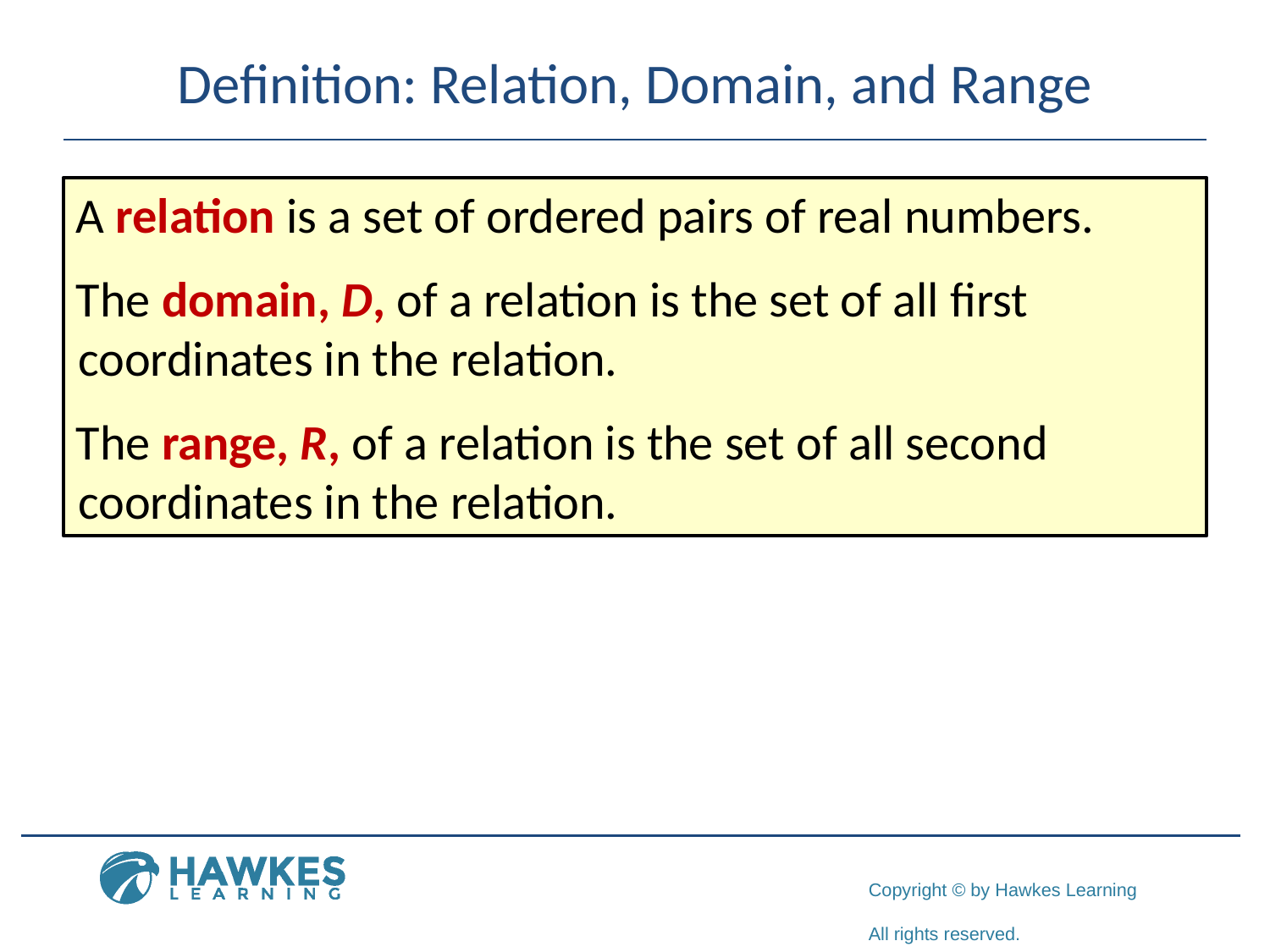

# Definition: Relation, Domain, and Range
A relation is a set of ordered pairs of real numbers.
The domain, D, of a relation is the set of all first coordinates in the relation.
The range, R, of a relation is the set of all second coordinates in the relation.